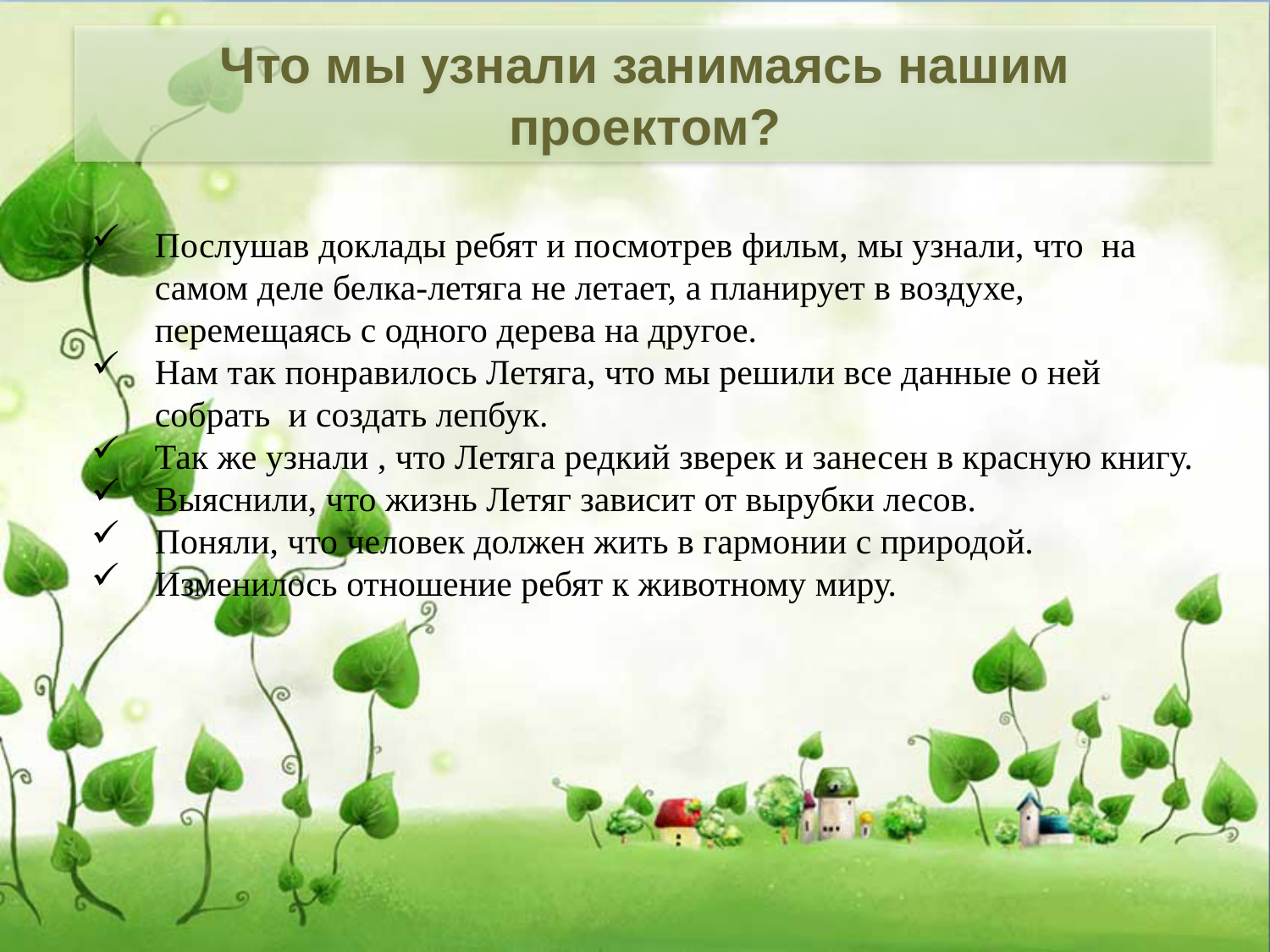

Что мы узнали занимаясь нашим проектом?
Послушав доклады ребят и посмотрев фильм, мы узнали, что  на самом деле белка-летяга не летает, а планирует в воздухе, перемещаясь с одного дерева на другое.
Нам так понравилось Летяга, что мы решили все данные о ней собрать  и создать лепбук.
Так же узнали , что Летяга редкий зверек и занесен в красную книгу.
Выяснили, что жизнь Летяг зависит от вырубки лесов.
Поняли, что человек должен жить в гармонии с природой.
Изменилось отношение ребят к животному миру.